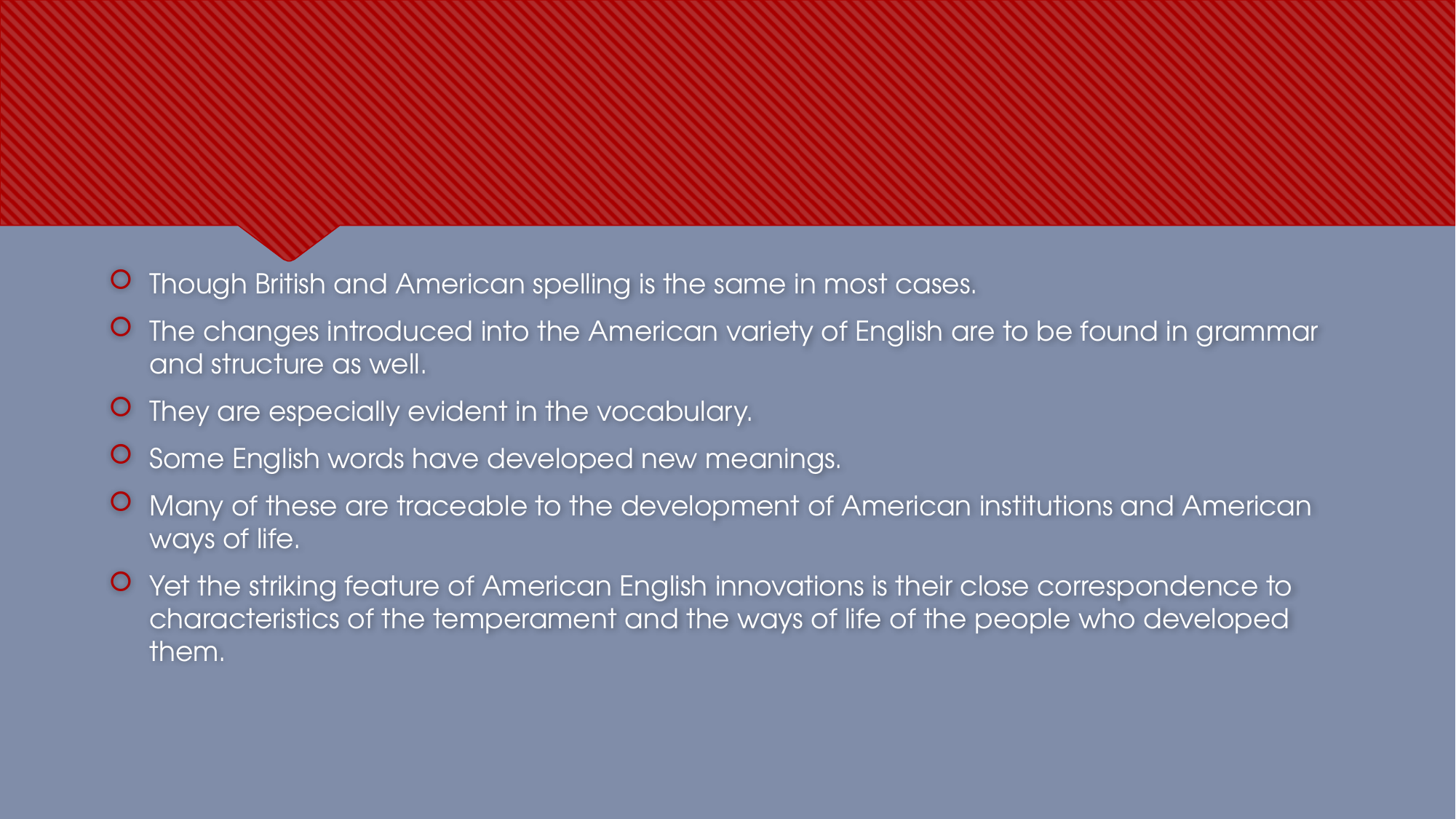

#
Though British and American spelling is the same in most cases.
The changes introduced into the American variety of English are to be found in grammar and structure as well.
They are especially evident in the vocabulary.
Some English words have developed new meanings.
Many of these are traceable to the development of American institutions and American ways of life.
Yet the striking feature of American English innovations is their close correspondence to characteristics of the temperament and the ways of life of the people who developed them.